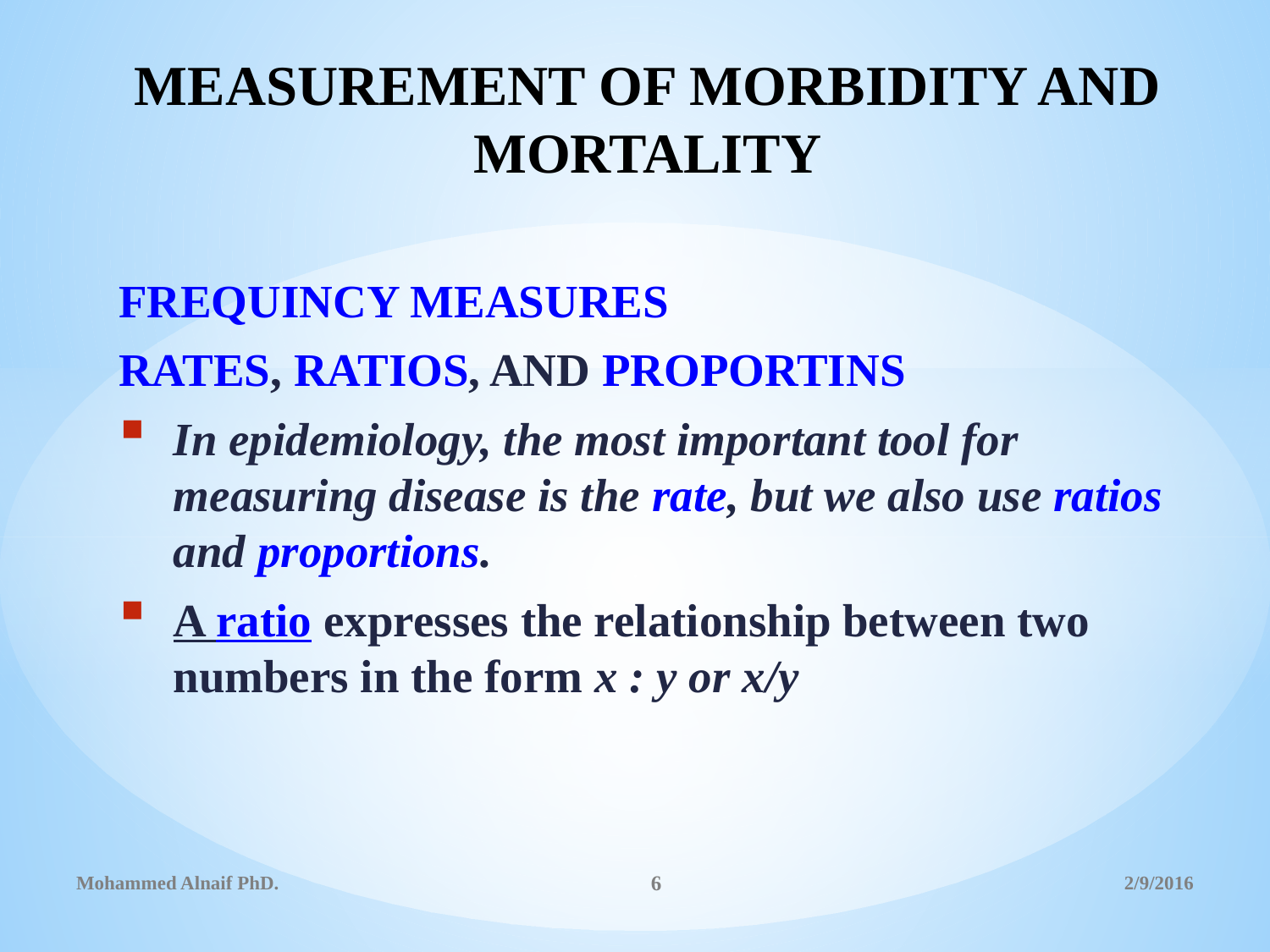

# MEASUREMENT OF MORBIDITY AND MORTALITY
FREQUINCY MEASURES
RATES, RATIOS, AND PROPORTINS
In epidemiology, the most important tool for measuring disease is the rate, but we also use ratios and proportions.
A ratio expresses the relationship between two numbers in the form x : y or x/y

Mohammed Alnaif PhD.
6
2/9/2016